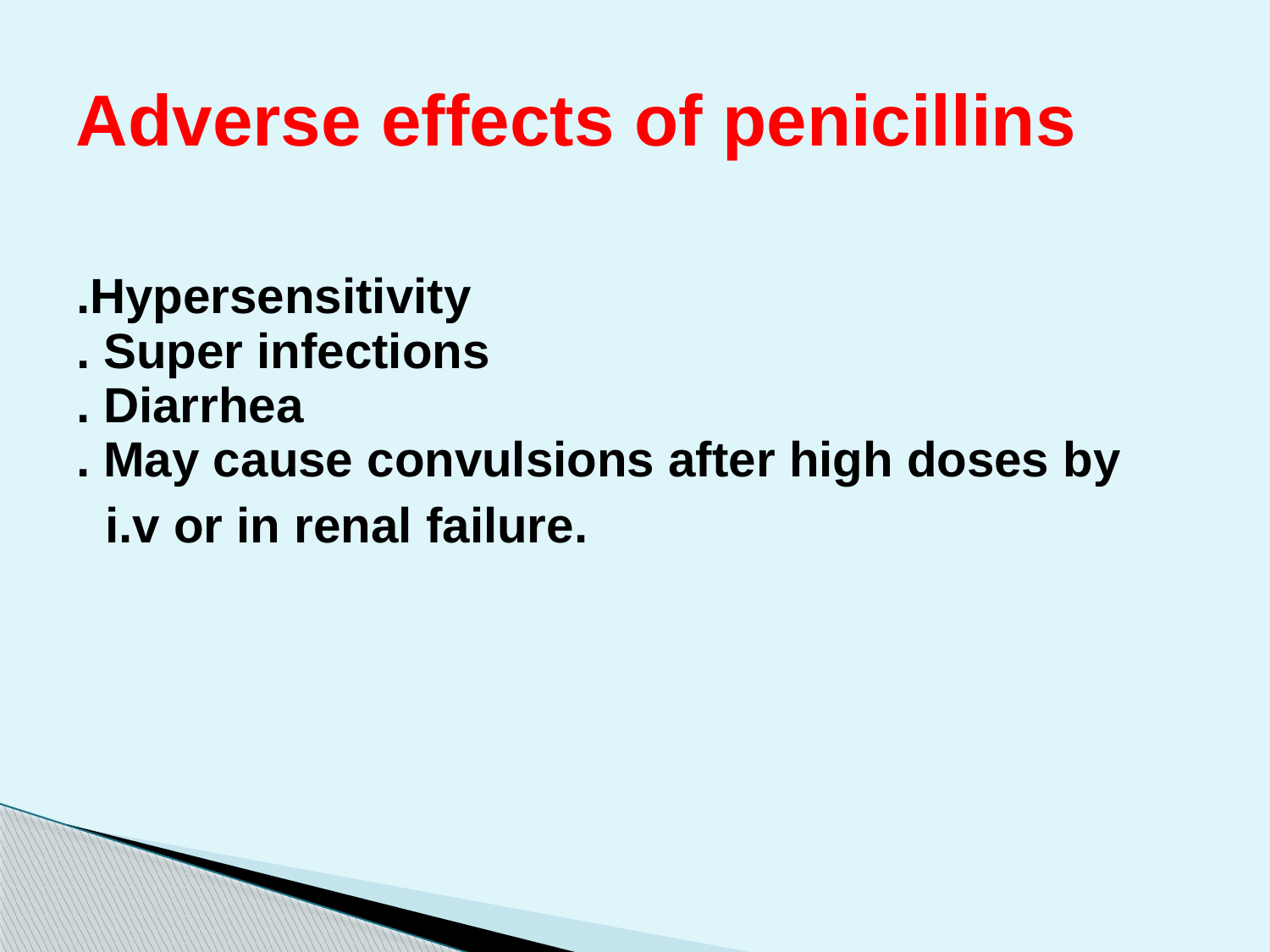

# Adverse effects of penicillins

.Hypersensitivity
. Super infections
. Diarrhea
. May cause convulsions after high doses by
 i.v or in renal failure.